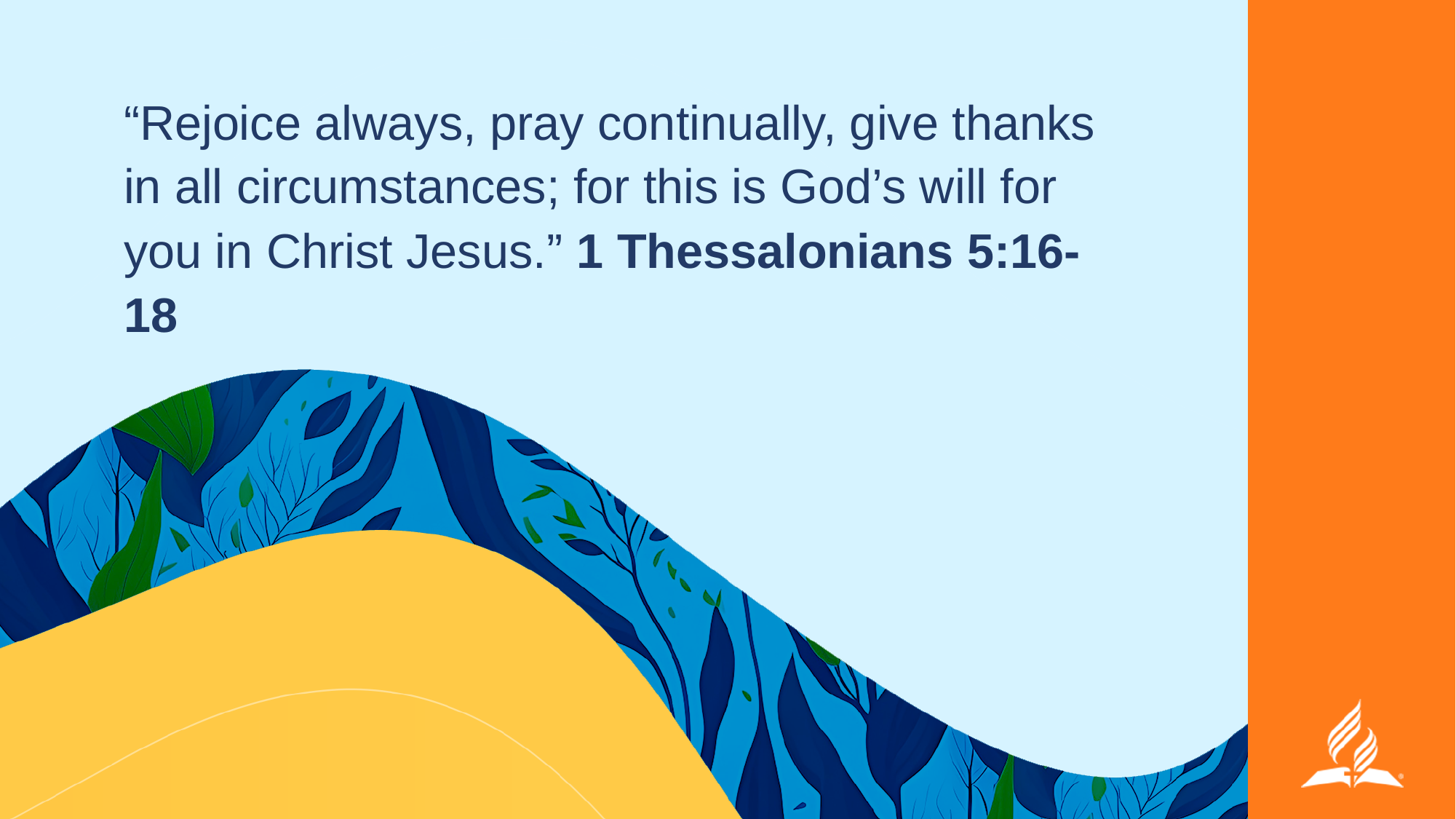

“Rejoice always, pray continually, give thanks in all circumstances; for this is God’s will for you in Christ Jesus.” 1 Thessalonians 5:16-18